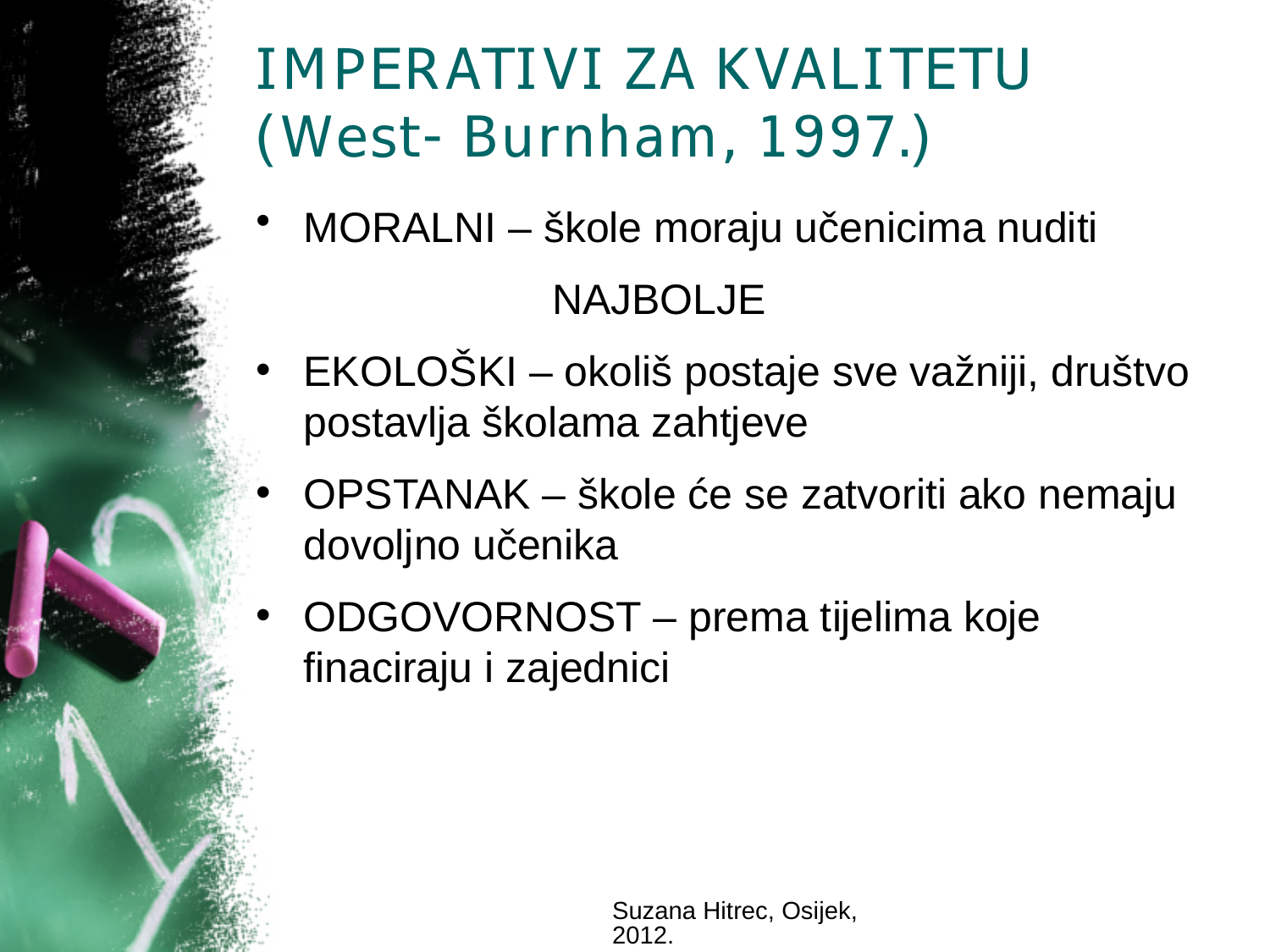

# IMPERATIVI ZA KVALITETU (West- Burnham, 1997.)
MORALNI – škole moraju učenicima nuditi
                         NAJBOLJE
EKOLOŠKI – okoliš postaje sve važniji, društvo postavlja školama zahtjeve
OPSTANAK – škole će se zatvoriti ako nemaju dovoljno učenika
ODGOVORNOST – prema tijelima koje finaciraju i zajednici
Suzana Hitrec, Osijek, 2012.